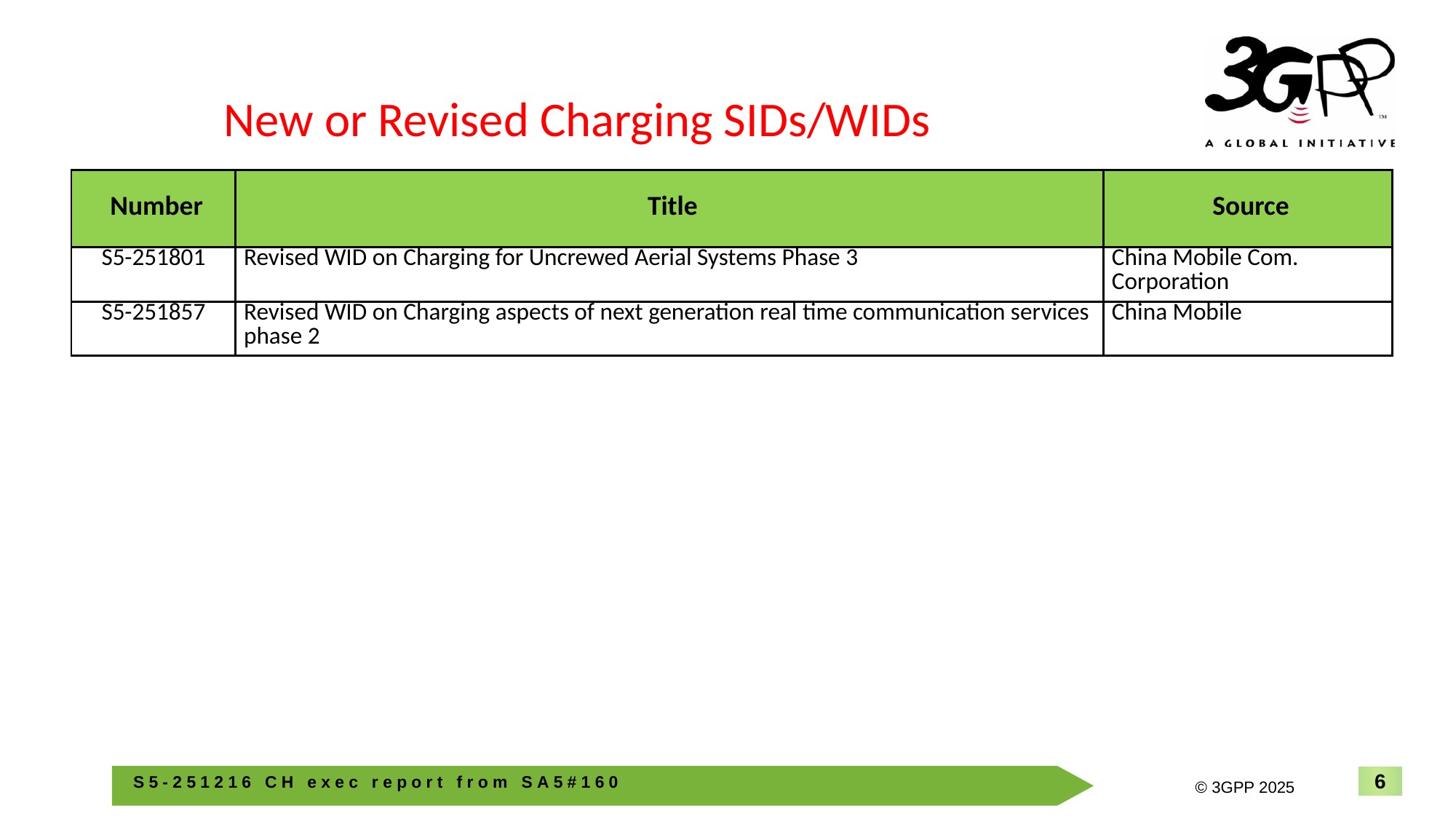

New or Revised Charging SIDs/WIDs
| Number | Title | Source |
| --- | --- | --- |
| S5-251801 | Revised WID on Charging for Uncrewed Aerial Systems Phase 3 | China Mobile Com. Corporation |
| S5-251857 | Revised WID on Charging aspects of next generation real time communication services phase 2 | China Mobile |